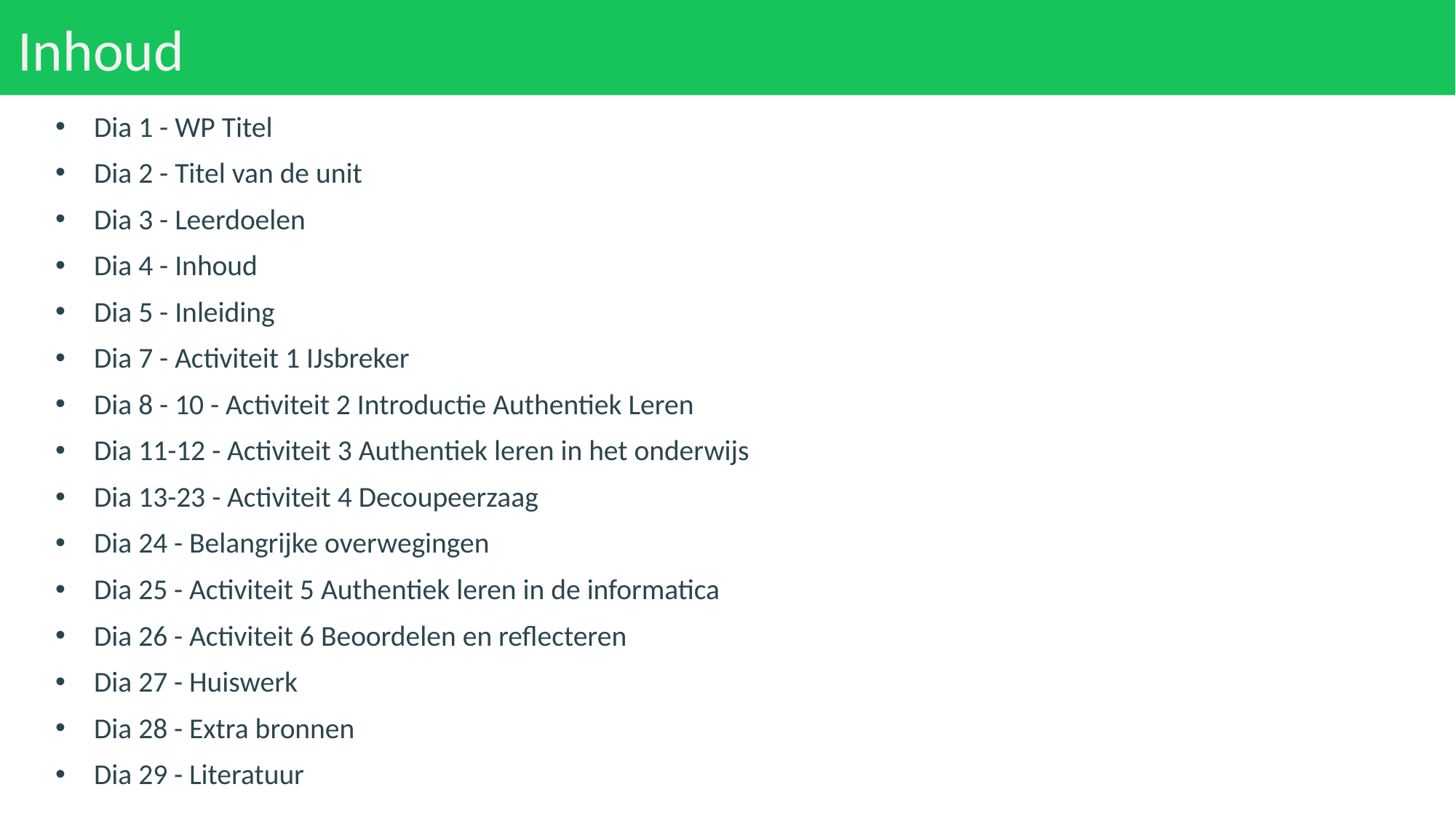

# Inhoud
Dia 1 - WP Titel
Dia 2 - Titel van de unit
Dia 3 - Leerdoelen
Dia 4 - Inhoud
Dia 5 - Inleiding
Dia 7 - Activiteit 1 IJsbreker
Dia 8 - 10 - Activiteit 2 Introductie Authentiek Leren
Dia 11-12 - Activiteit 3 Authentiek leren in het onderwijs
Dia 13-23 - Activiteit 4 Decoupeerzaag
Dia 24 - Belangrijke overwegingen
Dia 25 - Activiteit 5 Authentiek leren in de informatica
Dia 26 - Activiteit 6 Beoordelen en reflecteren
Dia 27 - Huiswerk
Dia 28 - Extra bronnen
Dia 29 - Literatuur